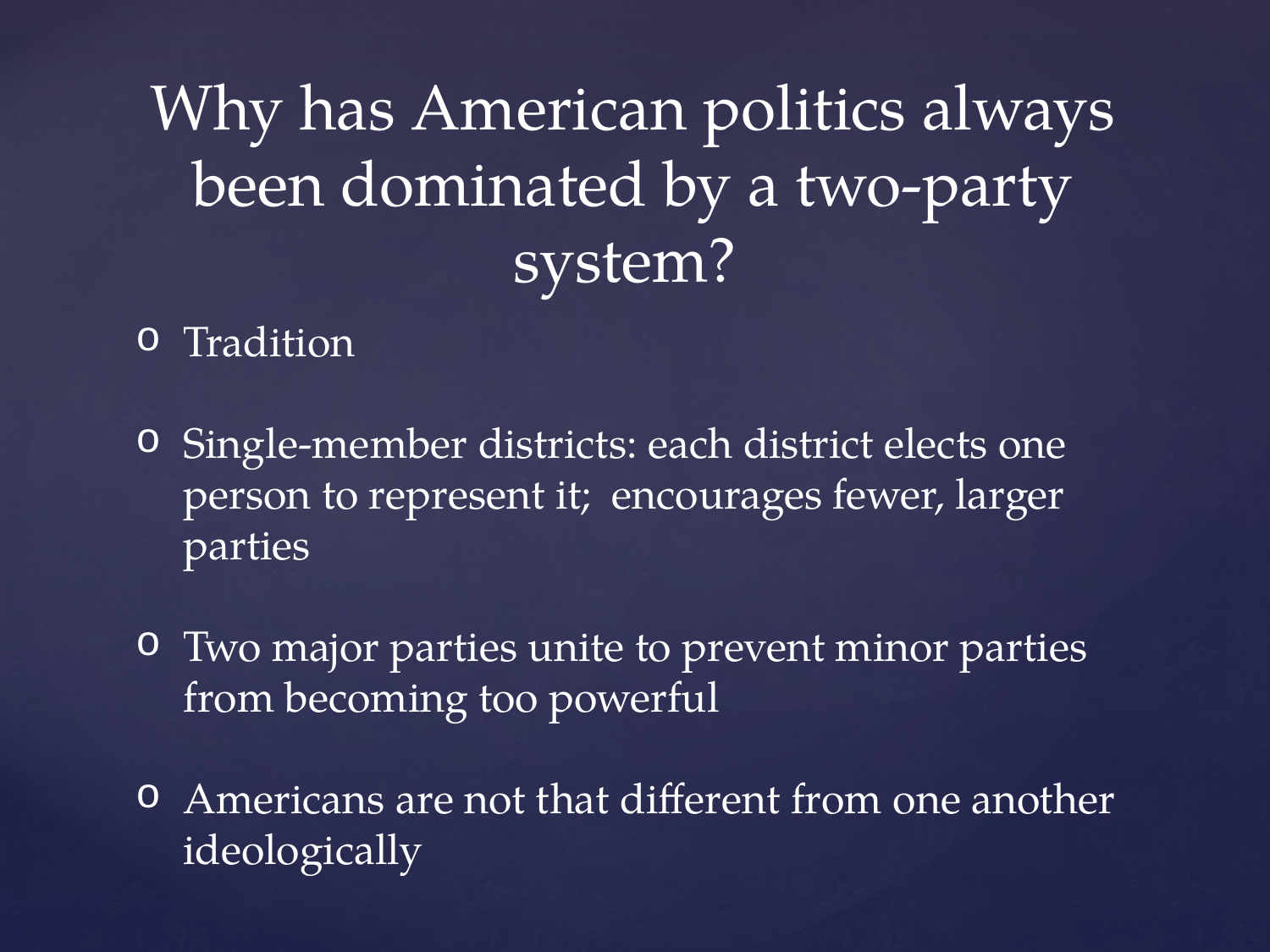

Why has American politics always been dominated by a two-party system?
Tradition

Single-member districts: each district elects one person to represent it;  encourages fewer, larger parties

Two major parties unite to prevent minor parties from becoming too powerful

Americans are not that different from one another ideologically